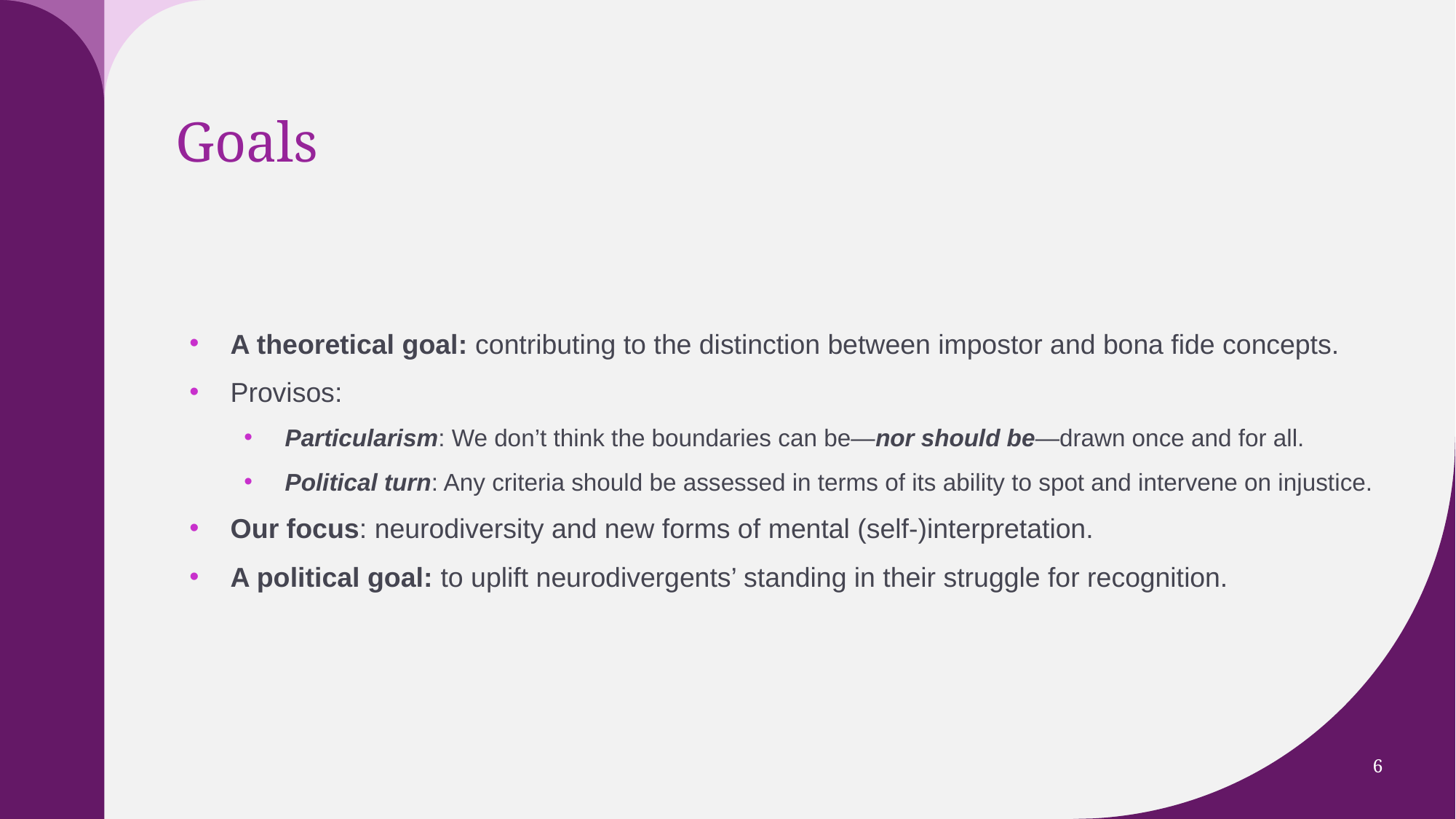

# Goals
A theoretical goal: contributing to the distinction between impostor and bona fide concepts.
Provisos:
Particularism: We don’t think the boundaries can be—nor should be—drawn once and for all.
Political turn: Any criteria should be assessed in terms of its ability to spot and intervene on injustice.
Our focus: neurodiversity and new forms of mental (self-)interpretation.
A political goal: to uplift neurodivergents’ standing in their struggle for recognition.
6